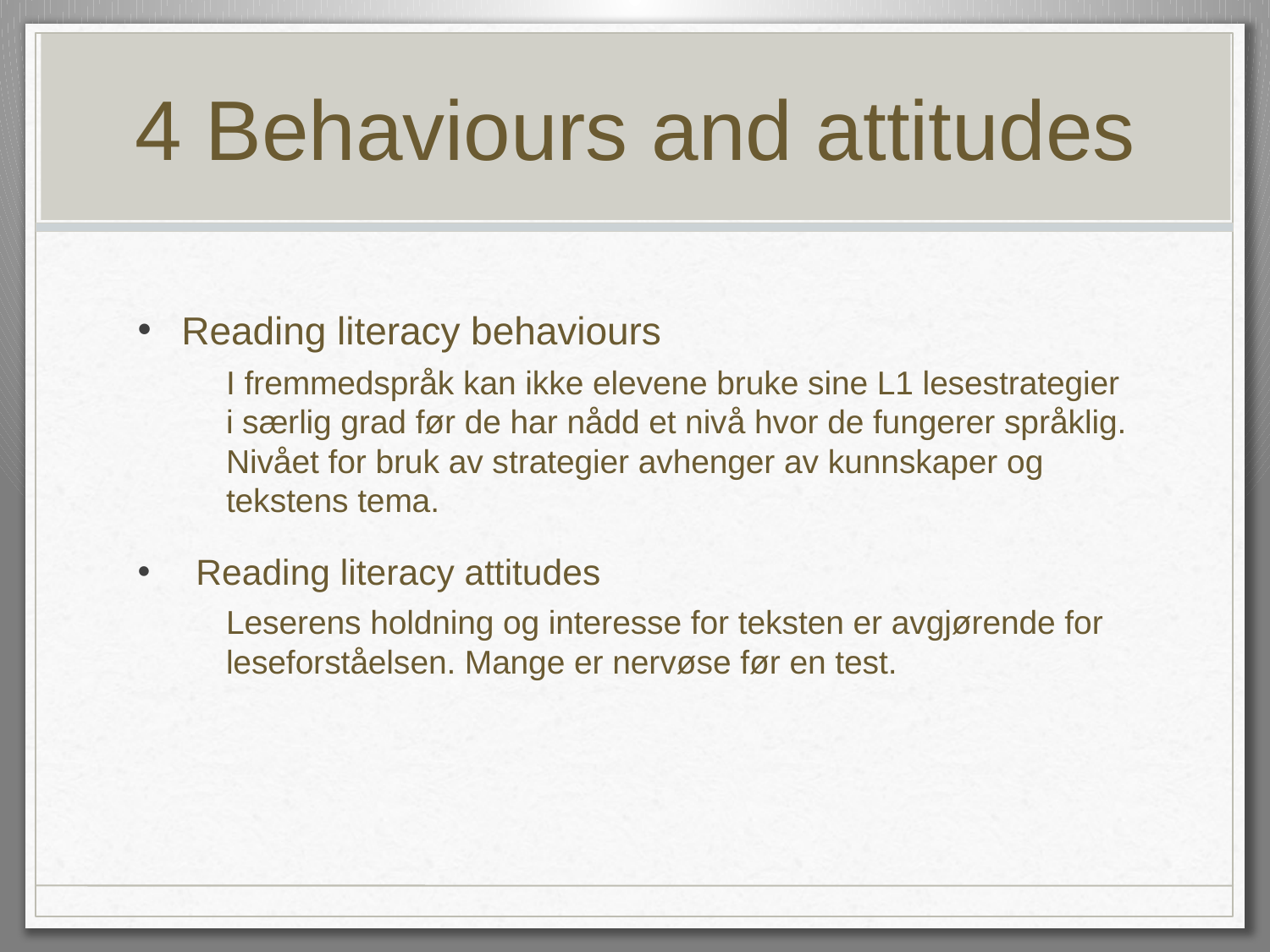

# 4 Behaviours and attitudes
Reading literacy behaviours
	I fremmedspråk kan ikke elevene bruke sine L1 lesestrategier i særlig grad før de har nådd et nivå hvor de fungerer språklig. Nivået for bruk av strategier avhenger av kunnskaper og tekstens tema.
Reading literacy attitudes
	Leserens holdning og interesse for teksten er avgjørende for leseforståelsen. Mange er nervøse før en test.